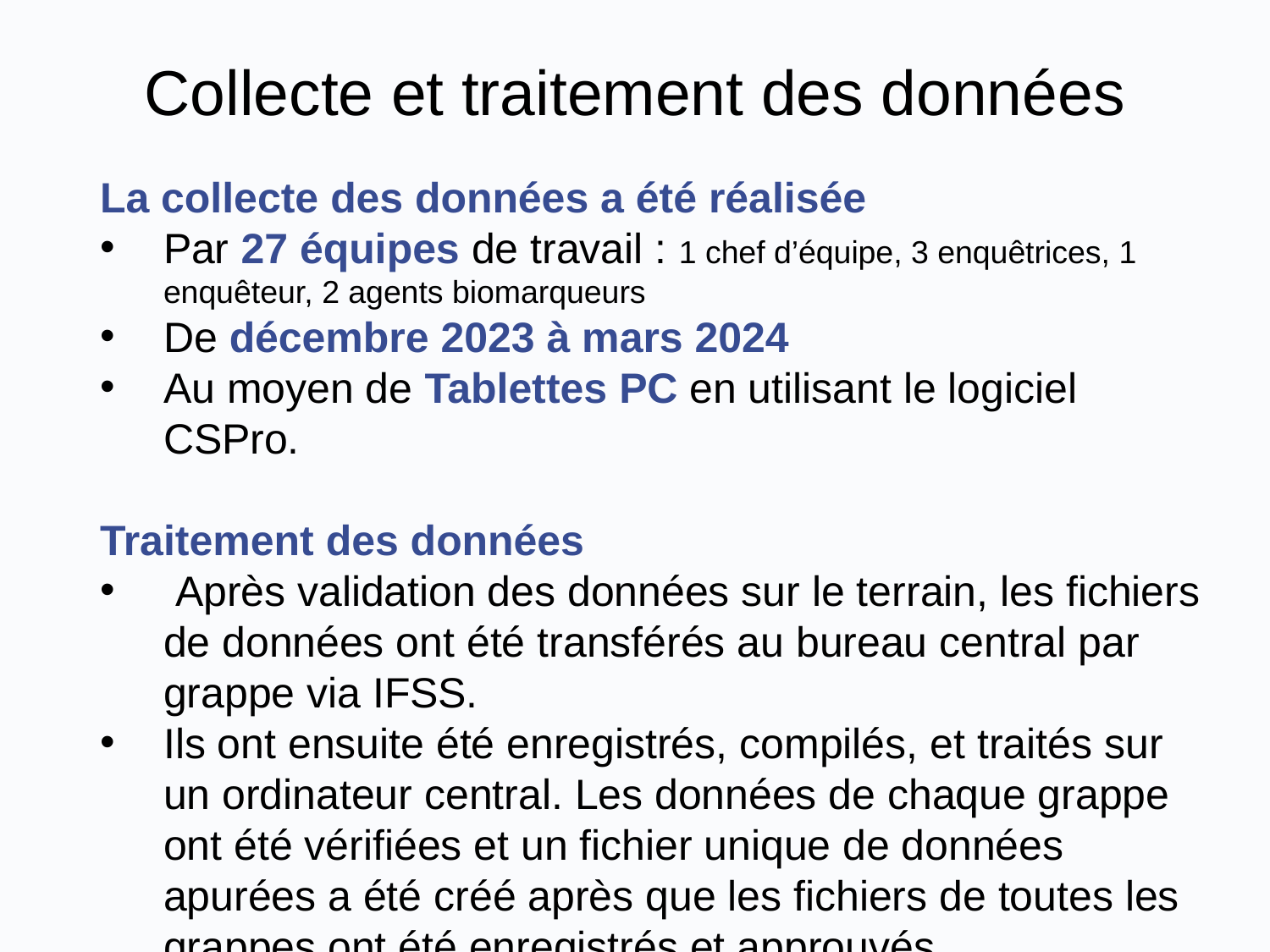

# Collecte et traitement des données
La collecte des données a été réalisée
Par 27 équipes de travail : 1 chef d’équipe, 3 enquêtrices, 1 enquêteur, 2 agents biomarqueurs
De décembre 2023 à mars 2024
Au moyen de Tablettes PC en utilisant le logiciel CSPro.

Traitement des données
 Après validation des données sur le terrain, les fichiers de données ont été transférés au bureau central par grappe via IFSS.
Ils ont ensuite été enregistrés, compilés, et traités sur un ordinateur central. Les données de chaque grappe ont été vérifiées et un fichier unique de données apurées a été créé après que les fichiers de toutes les grappes ont été enregistrés et approuvés.